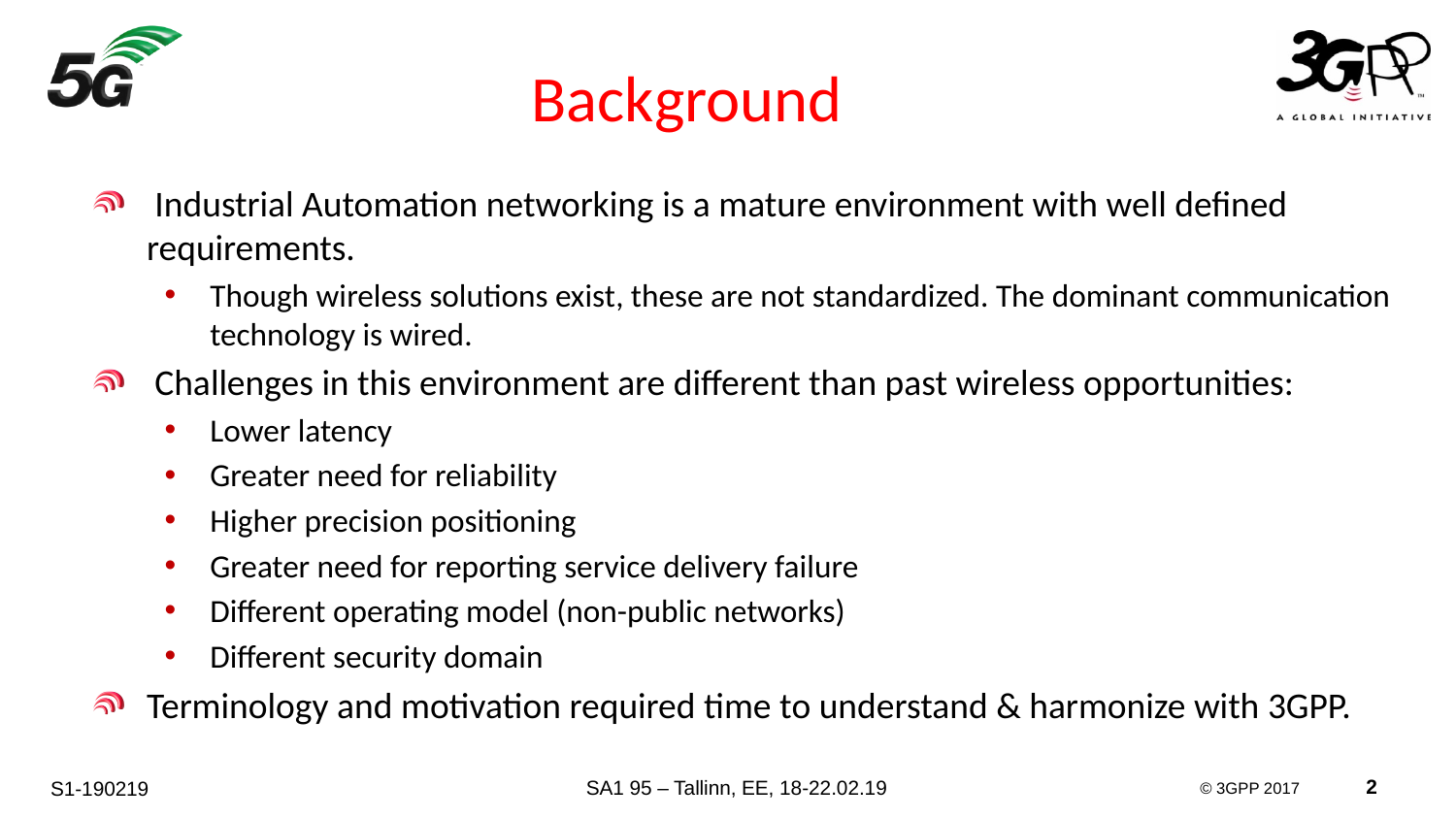

# Background
 Industrial Automation networking is a mature environment with well defined requirements.
Though wireless solutions exist, these are not standardized. The dominant communication technology is wired.
 Challenges in this environment are different than past wireless opportunities:
Lower latency
Greater need for reliability
Higher precision positioning
Greater need for reporting service delivery failure
Different operating model (non-public networks)
Different security domain
Terminology and motivation required time to understand & harmonize with 3GPP.